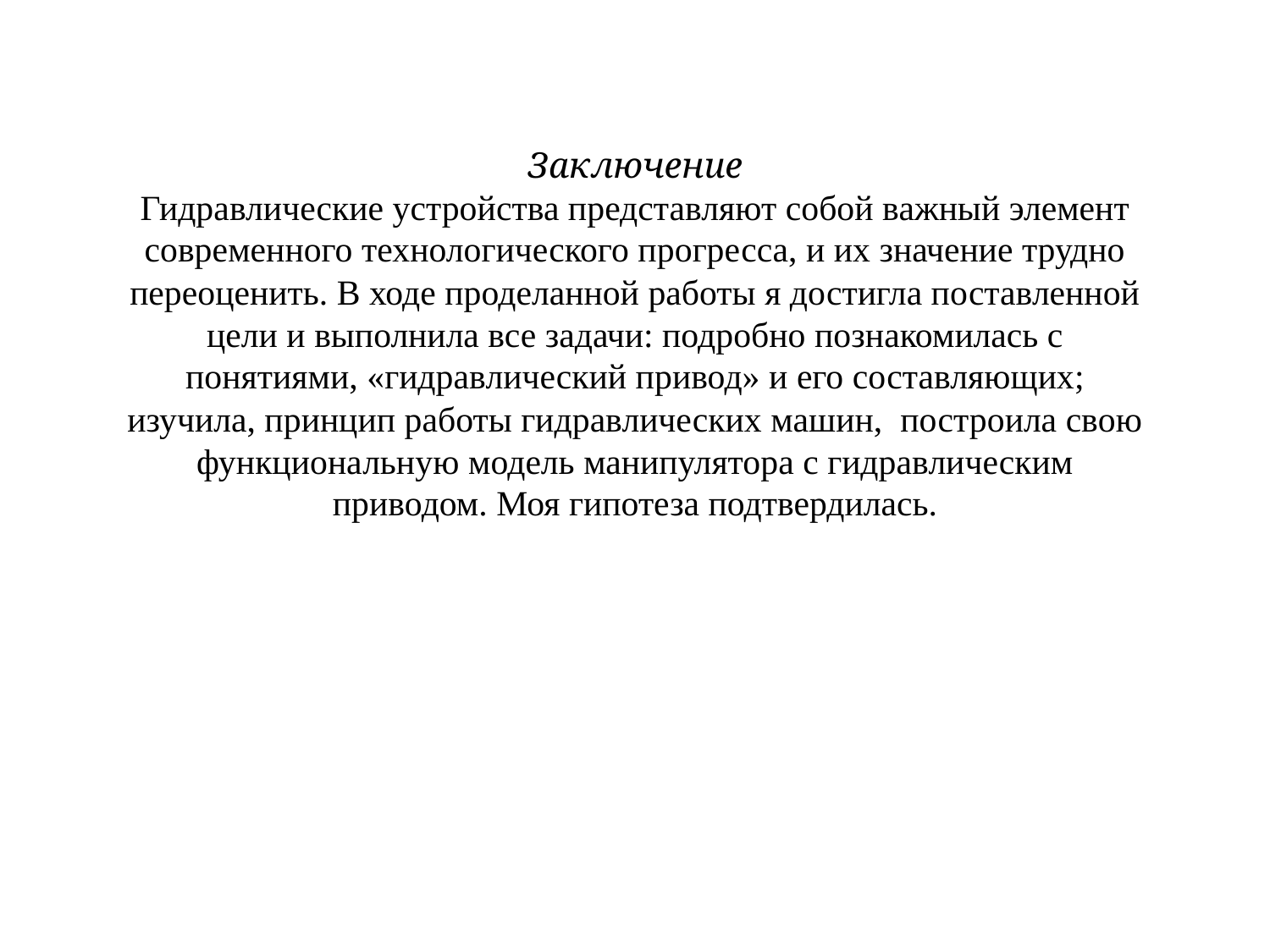

Заключение
Гидравлические устройства представляют собой важный элемент современного технологического прогресса, и их значение трудно переоценить. В ходе проделанной работы я достигла поставленной цели и выполнила все задачи: подробно познакомилась с понятиями, «гидравлический привод» и его составляющих; изучила, принцип работы гидравлических машин,  построила свою функциональную модель манипулятора с гидравлическим приводом. Моя гипотеза подтвердилась.